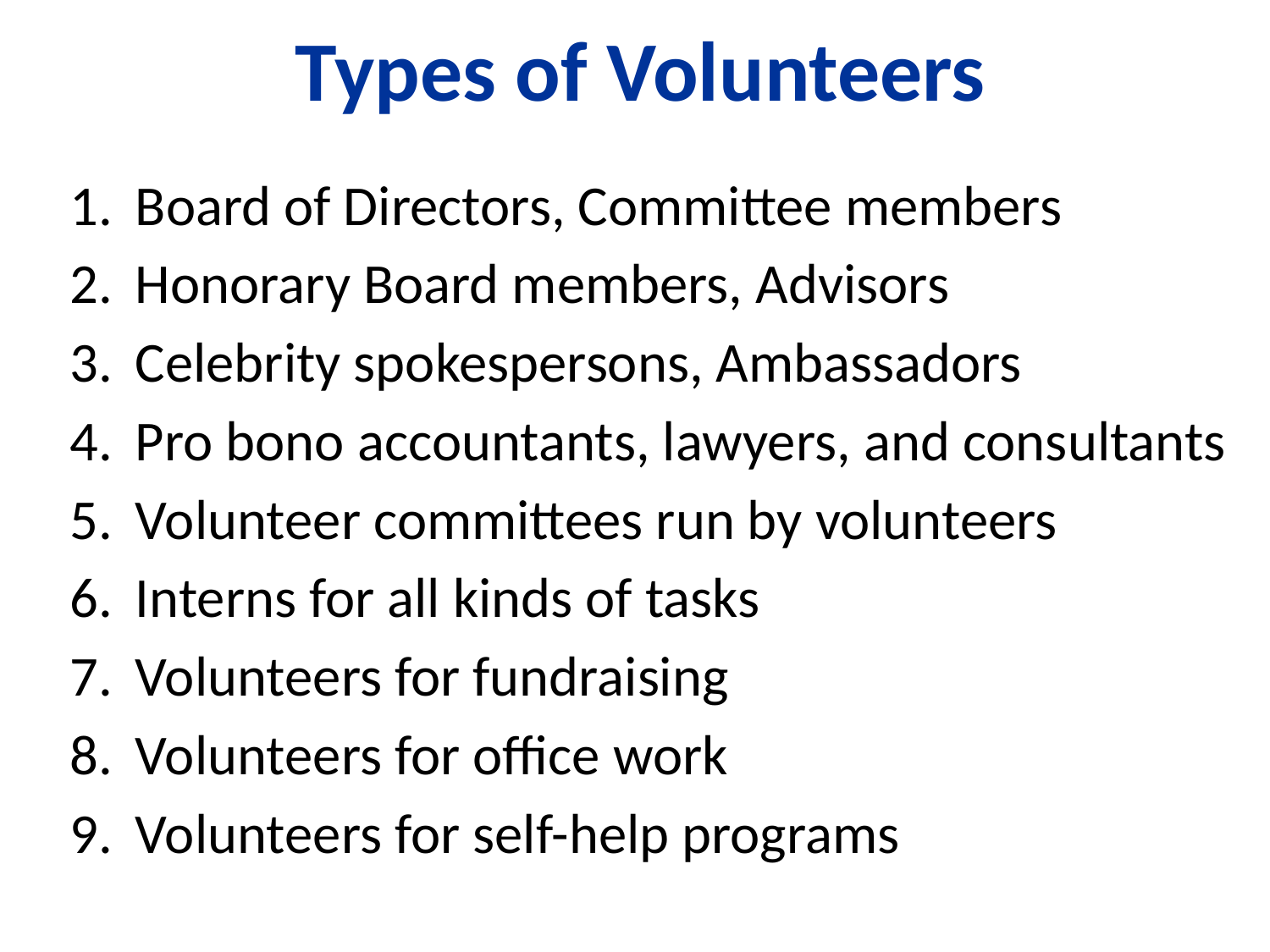

# Types of Volunteers
Board of Directors, Committee members
Honorary Board members, Advisors
Celebrity spokespersons, Ambassadors
Pro bono accountants, lawyers, and consultants
Volunteer committees run by volunteers
Interns for all kinds of tasks
Volunteers for fundraising
Volunteers for office work
Volunteers for self-help programs